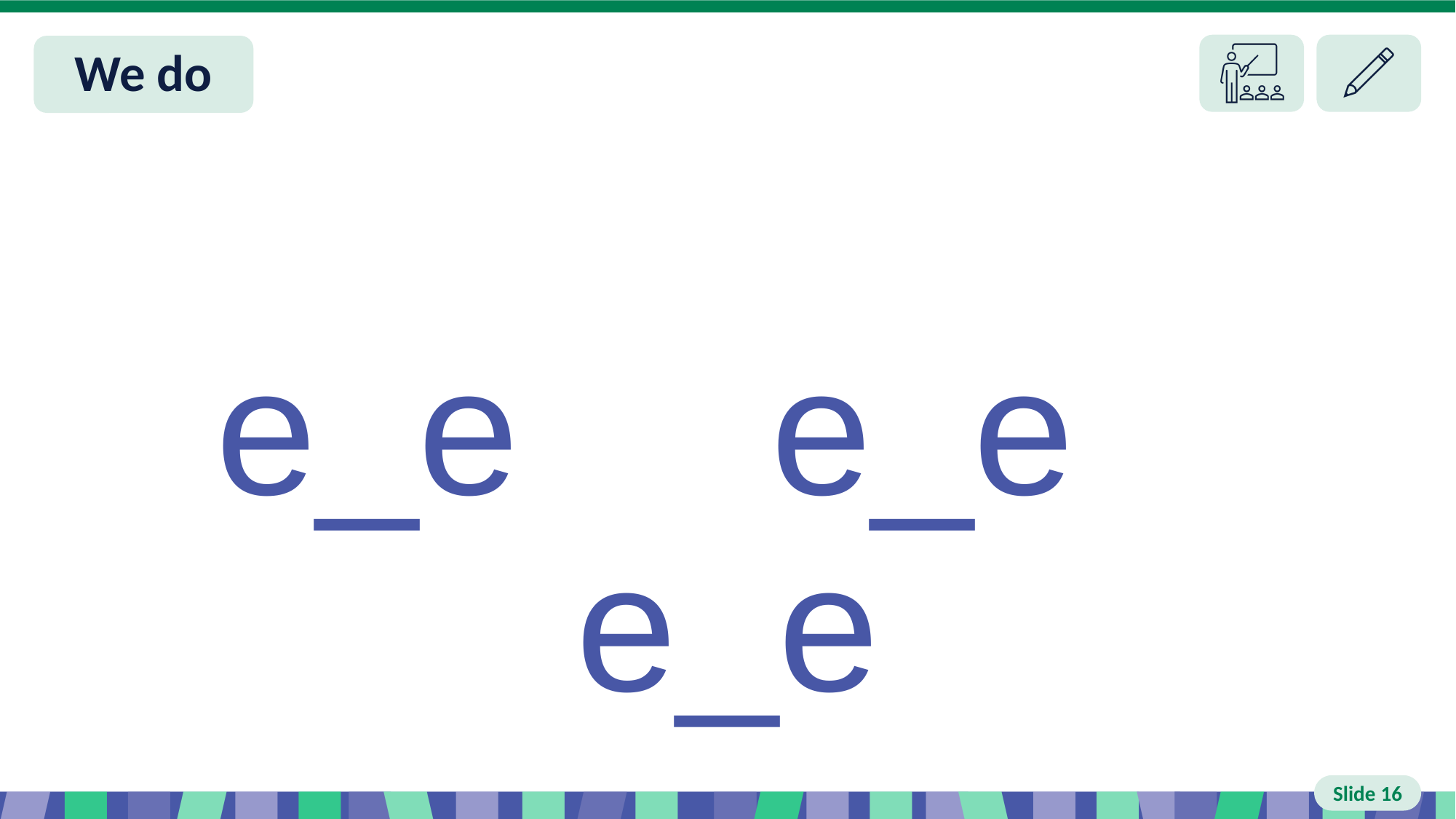

# Slide 16 We do
 e_e     e_e     e_e